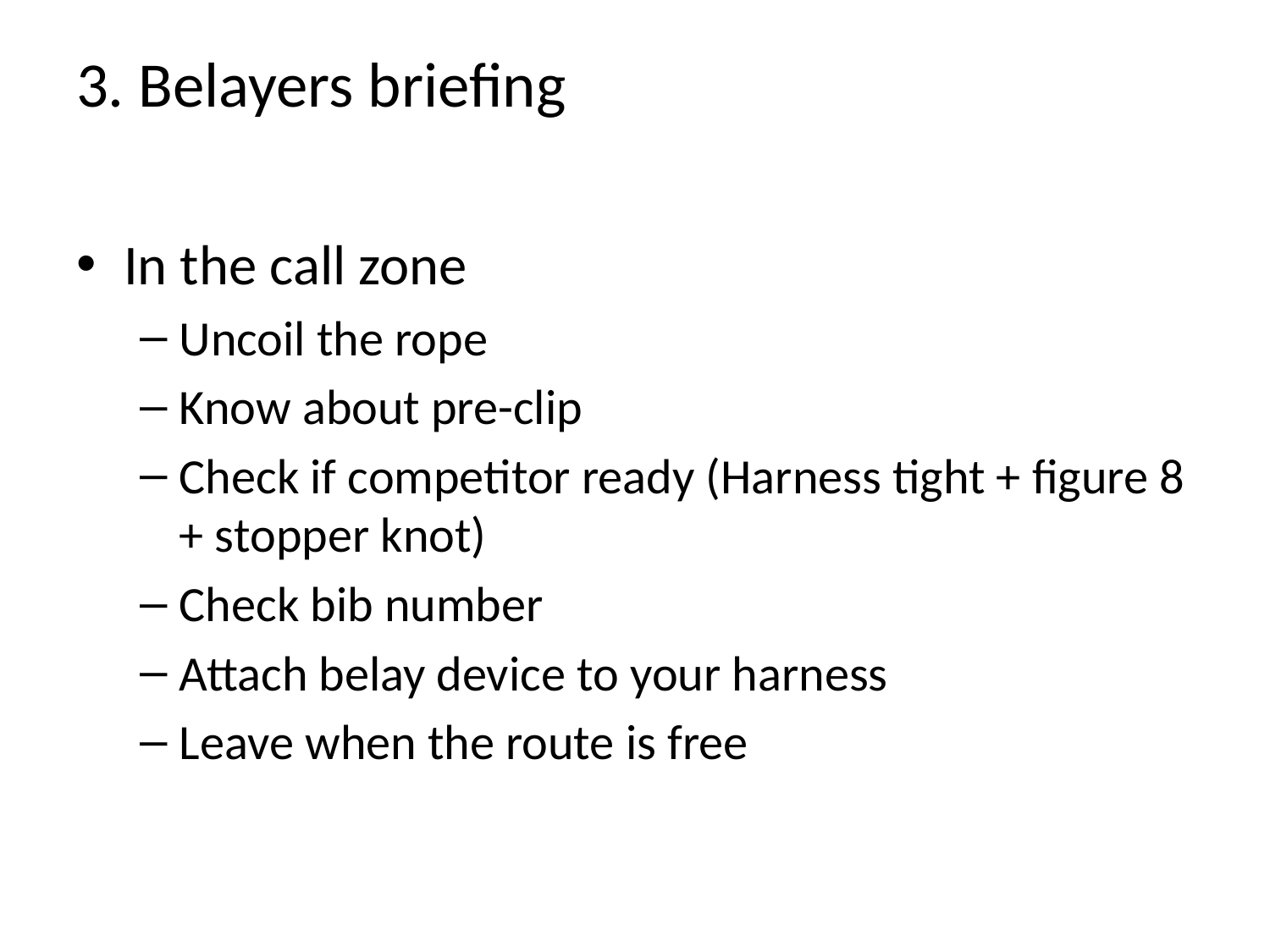

# 3. Belayers briefing
In the call zone
Uncoil the rope
Know about pre-clip
Check if competitor ready (Harness tight + figure 8 + stopper knot)
Check bib number
Attach belay device to your harness
Leave when the route is free